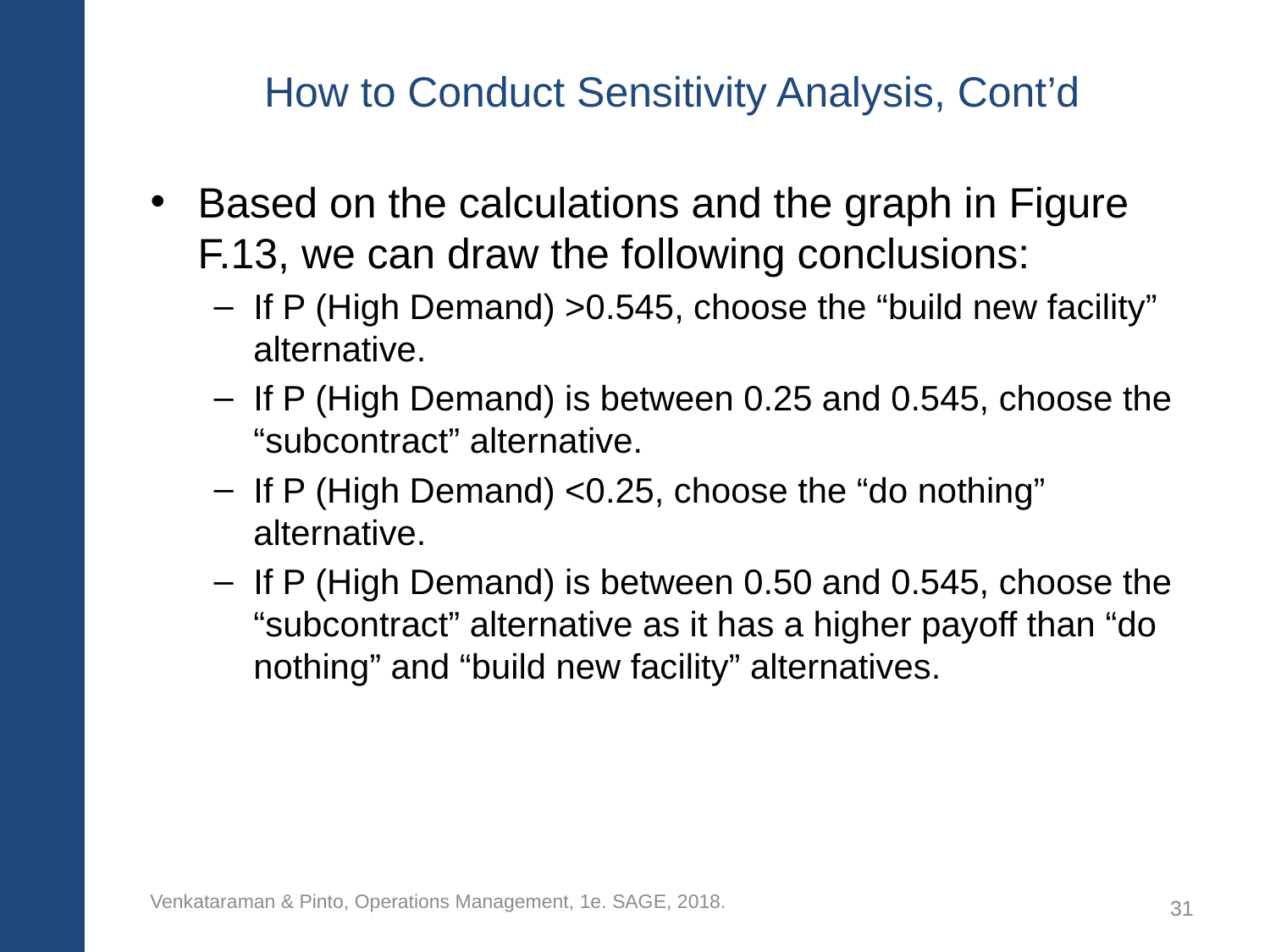

# How to Conduct Sensitivity Analysis, Cont’d
Based on the calculations and the graph in Figure F.13, we can draw the following conclusions:
If P (High Demand) >0.545, choose the “build new facility” alternative.
If P (High Demand) is between 0.25 and 0.545, choose the “subcontract” alternative.
If P (High Demand) <0.25, choose the “do nothing” alternative.
If P (High Demand) is between 0.50 and 0.545, choose the “subcontract” alternative as it has a higher payoff than “do nothing” and “build new facility” alternatives.
Venkataraman & Pinto, Operations Management, 1e. SAGE, 2018.
31